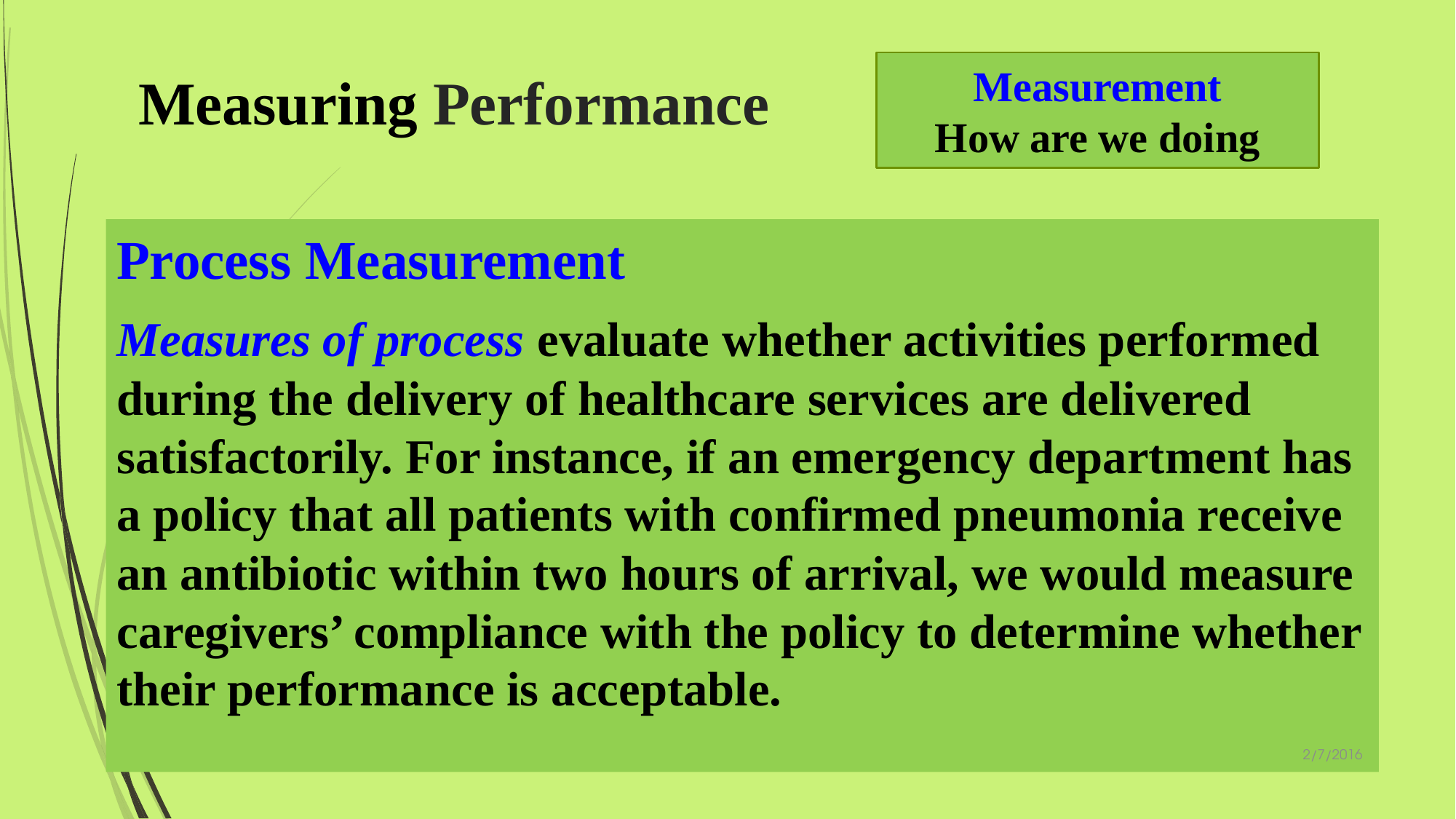

# Measuring Performance
Measurement
How are we doing

Process Measurement
Measures of process evaluate whether activities performed during the delivery of healthcare services are delivered satisfactorily. For instance, if an emergency department has a policy that all patients with confirmed pneumonia receive an antibiotic within two hours of arrival, we would measure caregivers’ compliance with the policy to determine whether their performance is acceptable.

2/7/2016
Mohammed Alnaif Ph.D.